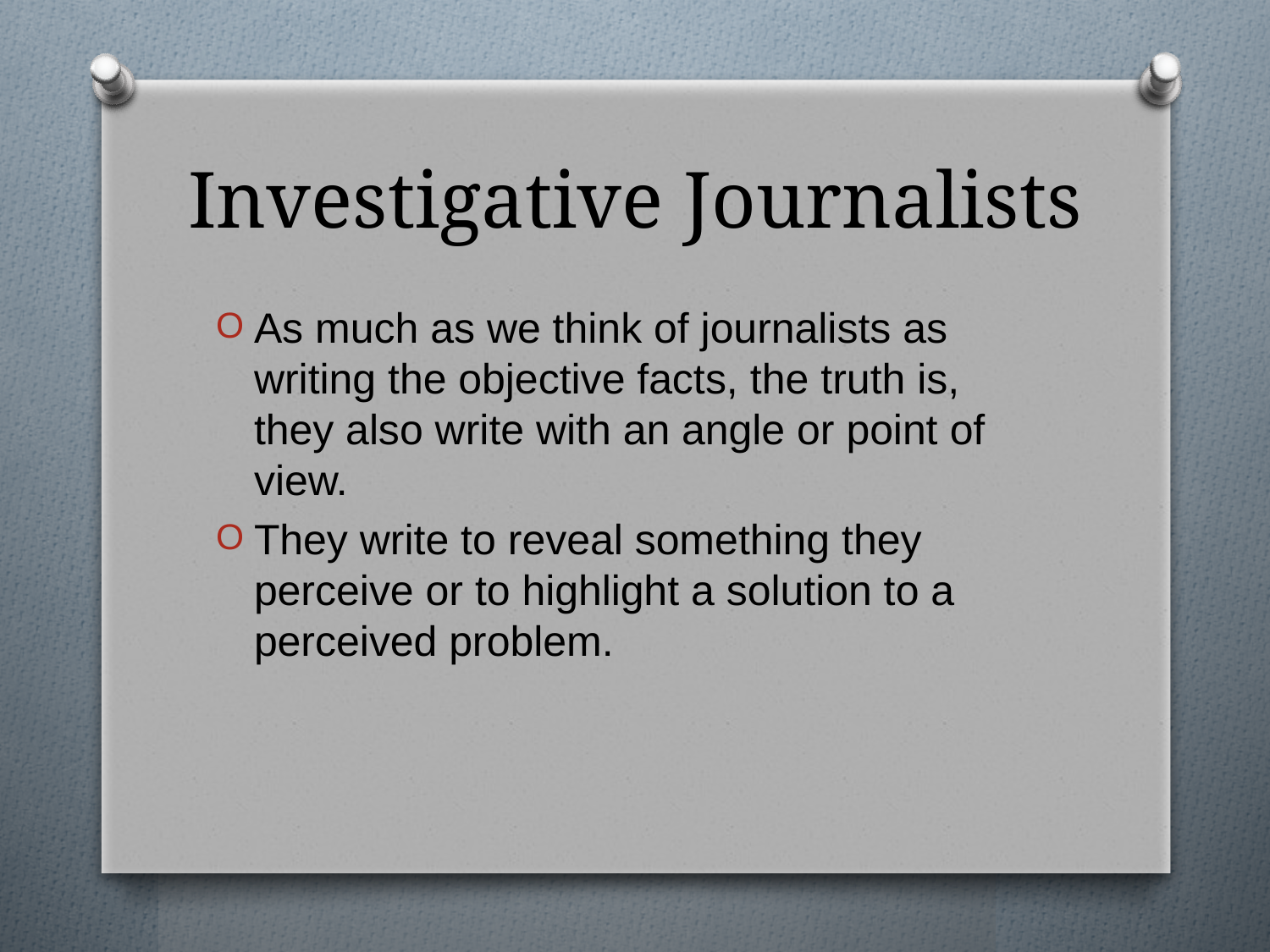

# Investigative Journalists
As much as we think of journalists as writing the objective facts, the truth is, they also write with an angle or point of view.
They write to reveal something they perceive or to highlight a solution to a perceived problem.